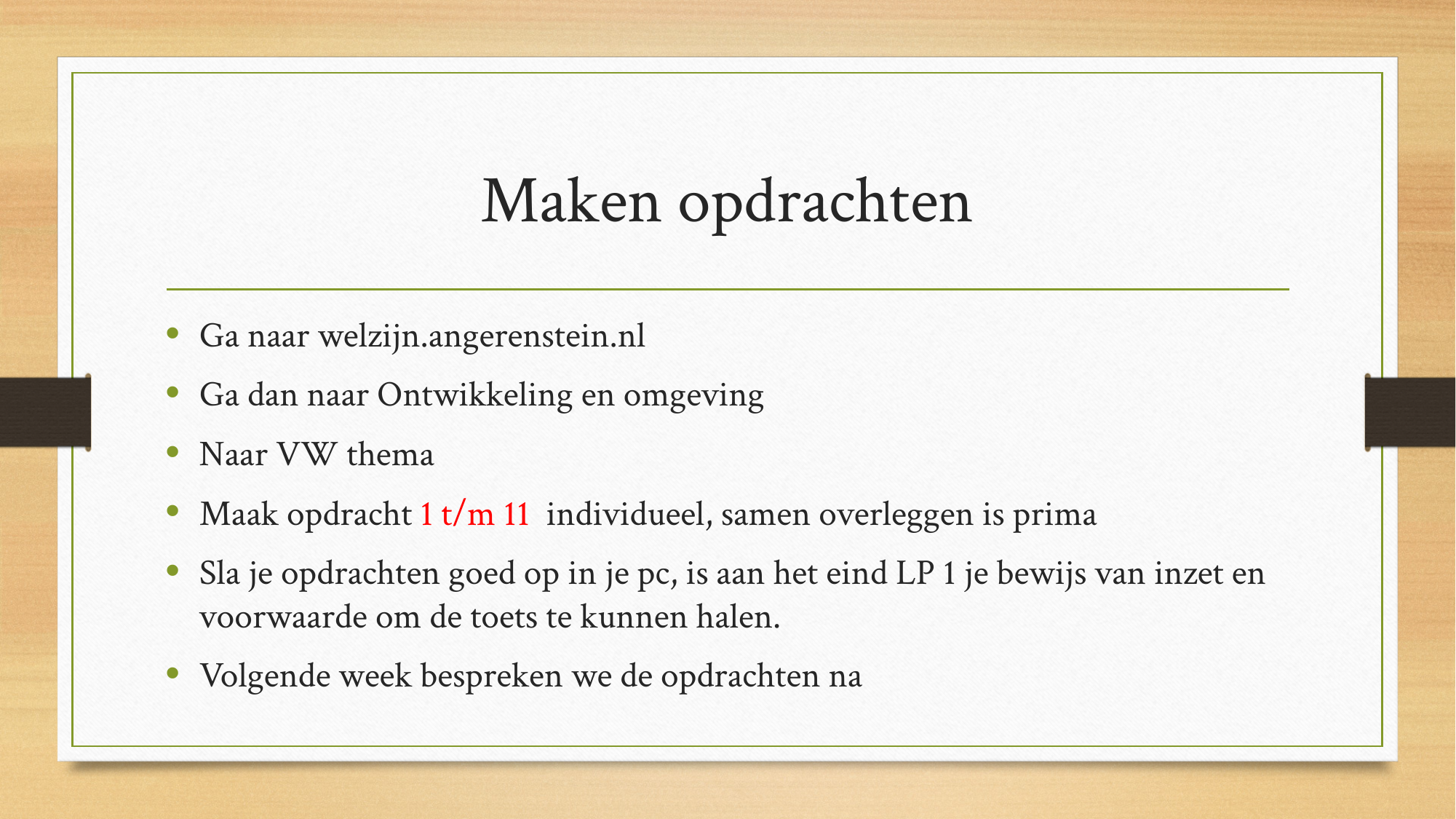

# Maken opdrachten
Ga naar welzijn.angerenstein.nl
Ga dan naar Ontwikkeling en omgeving
Naar VW thema
Maak opdracht 1 t/m 11  individueel, samen overleggen is prima
Sla je opdrachten goed op in je pc, is aan het eind LP 1 je bewijs van inzet en voorwaarde om de toets te kunnen halen.
Volgende week bespreken we de opdrachten na